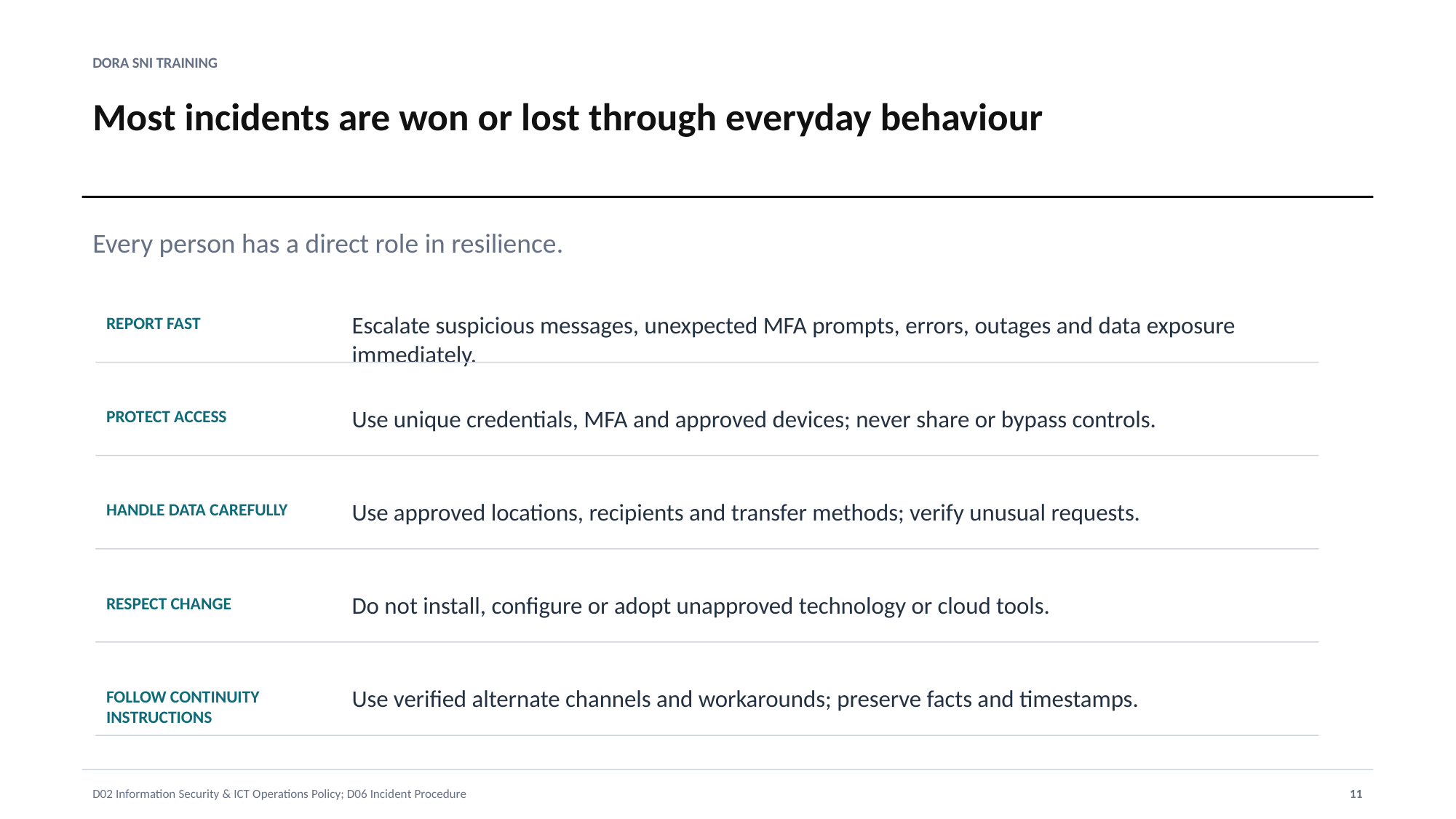

DORA SNI TRAINING
Most incidents are won or lost through everyday behaviour

Every person has a direct role in resilience.
Escalate suspicious messages, unexpected MFA prompts, errors, outages and data exposure immediately.
REPORT FAST

Use unique credentials, MFA and approved devices; never share or bypass controls.
PROTECT ACCESS

Use approved locations, recipients and transfer methods; verify unusual requests.
HANDLE DATA CAREFULLY

Do not install, configure or adopt unapproved technology or cloud tools.
RESPECT CHANGE

Use verified alternate channels and workarounds; preserve facts and timestamps.
FOLLOW CONTINUITY INSTRUCTIONS

D02 Information Security & ICT Operations Policy; D06 Incident Procedure
11